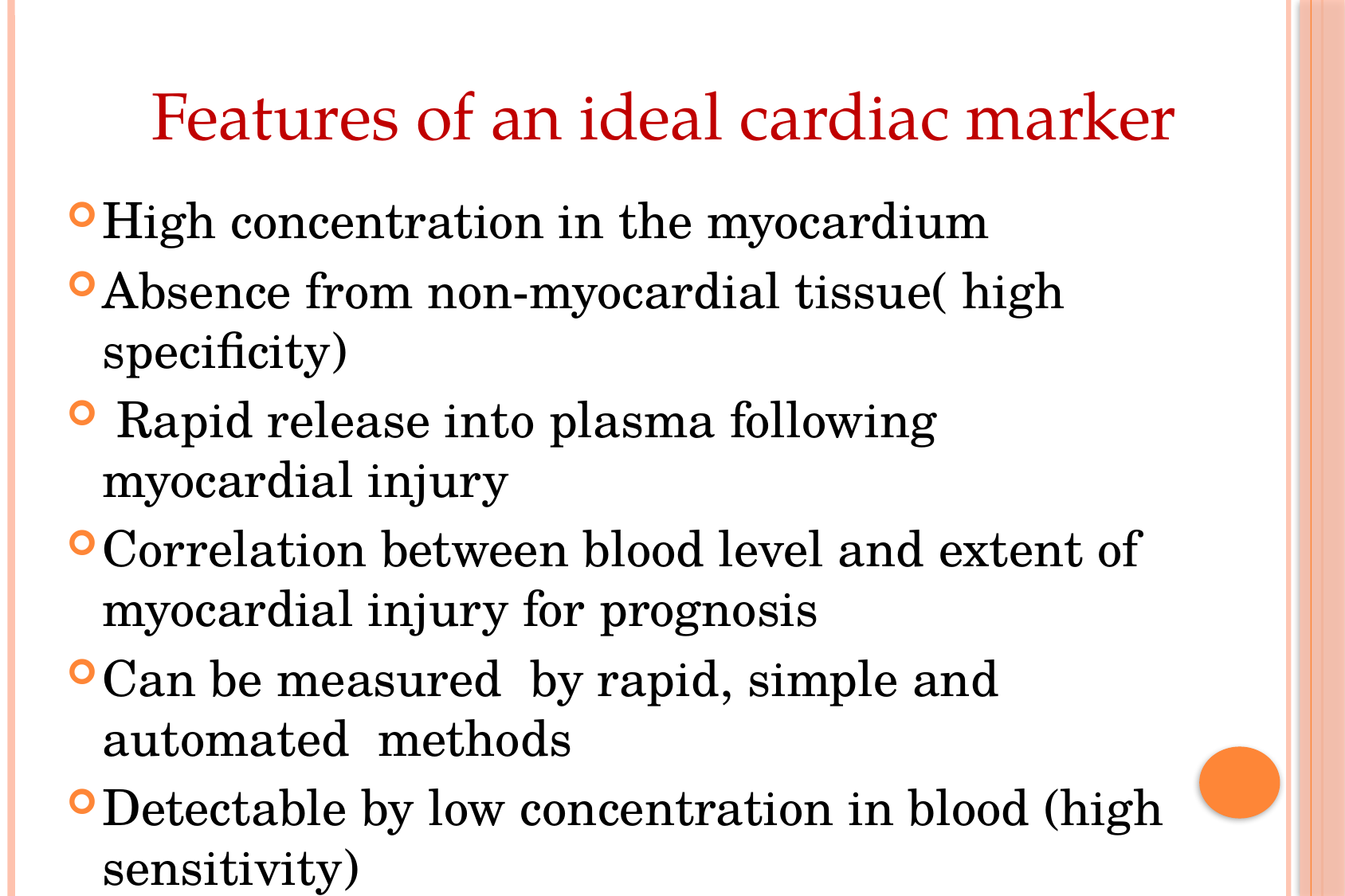

Features of an ideal cardiac marker
High concentration in the myocardium
Absence from non-myocardial tissue( high specificity)
 Rapid release into plasma following myocardial injury
Correlation between blood level and extent of myocardial injury for prognosis
Can be measured  by rapid, simple and automated  methods
Detectable by low concentration in blood (high sensitivity)